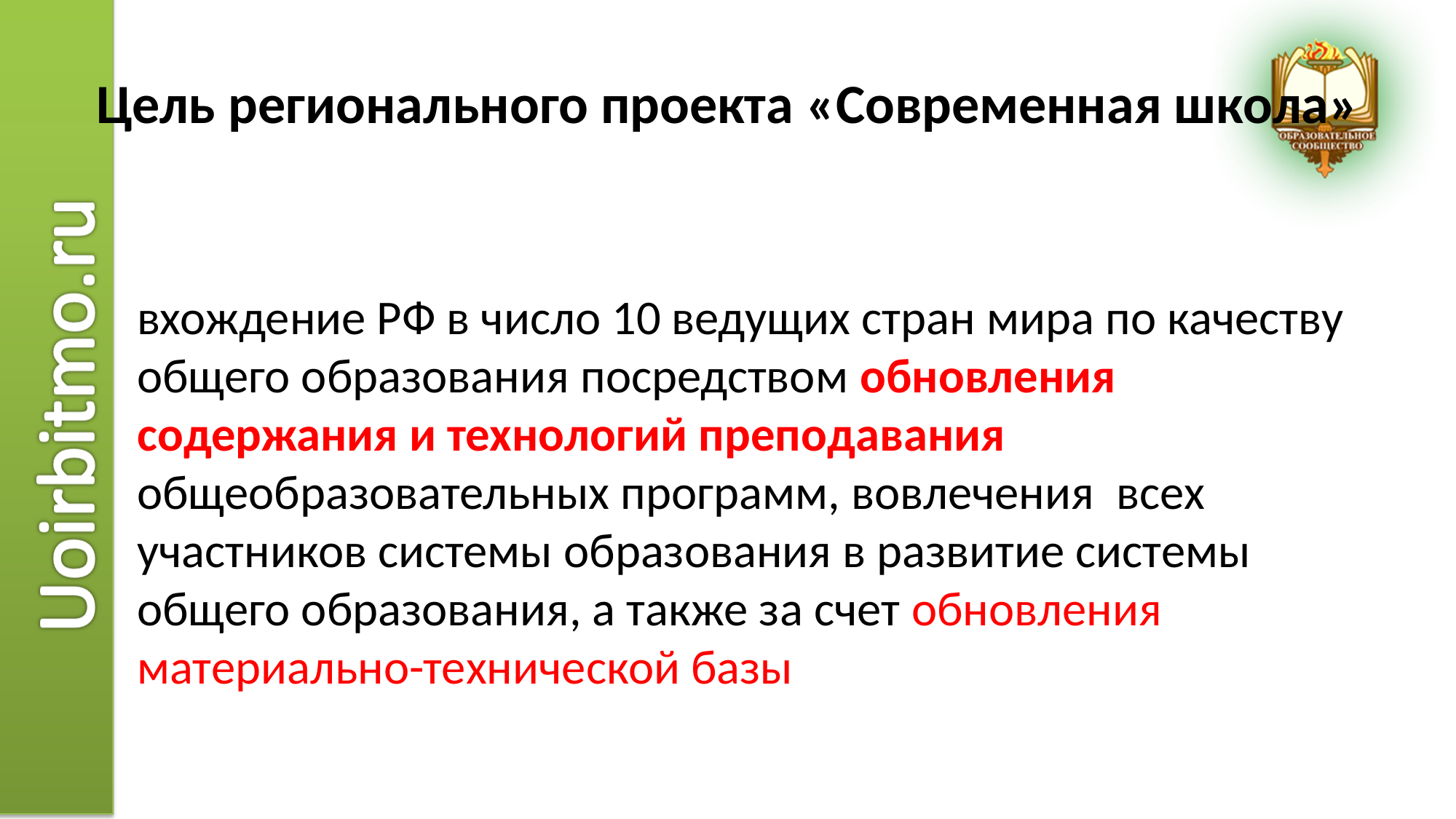

# Цель регионального проекта «Современная школа»
вхождение РФ в число 10 ведущих стран мира по качеству общего образования посредством обновления содержания и технологий преподавания общеобразовательных программ, вовлечения  всех участников системы образования в развитие системы общего образования, а также за счет обновления материально-технической базы